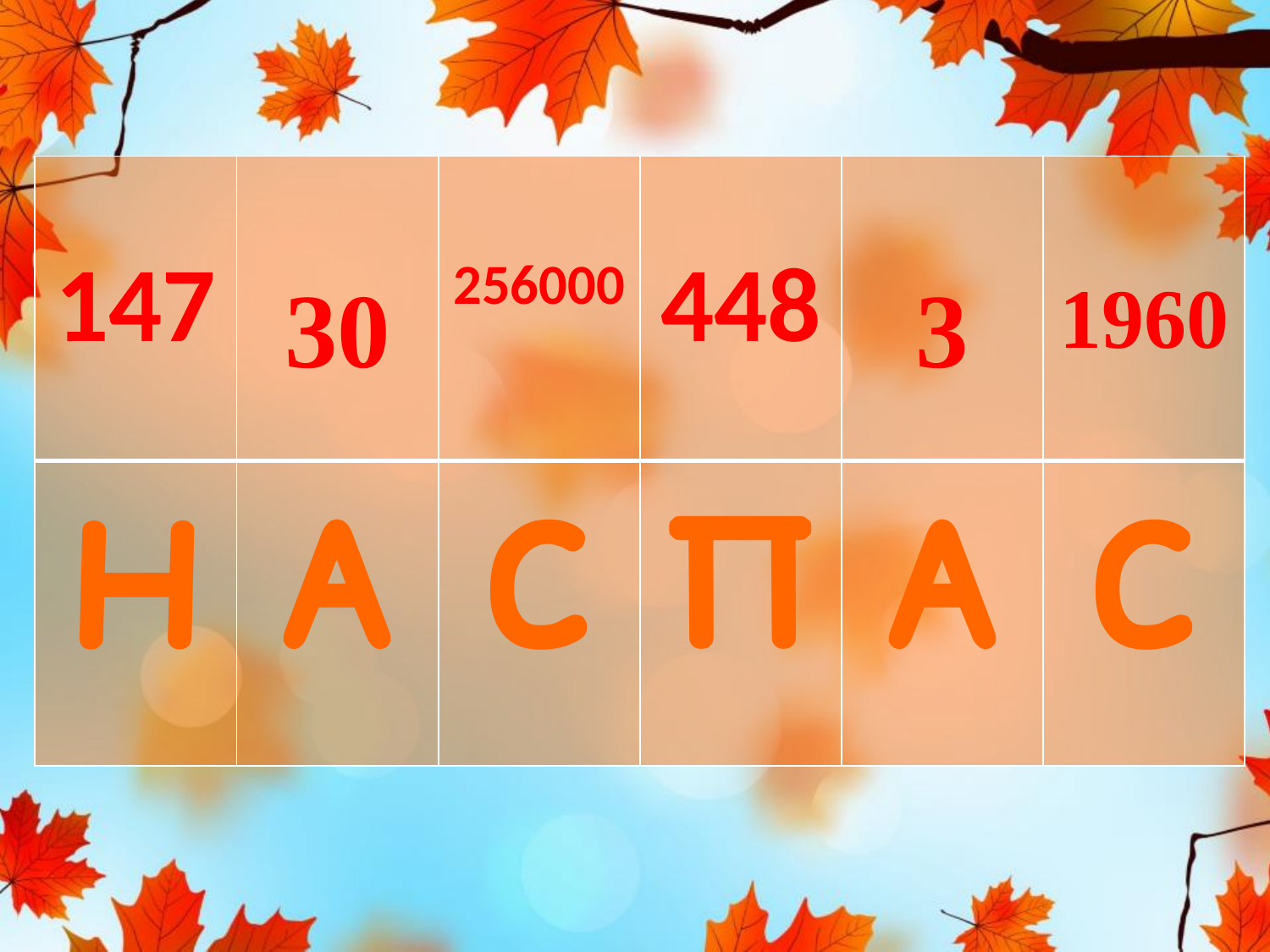

| 147 | 30 | 256000 | 448 | 3 | 1960 |
| --- | --- | --- | --- | --- | --- |
| Н | А | С | П | А | С |